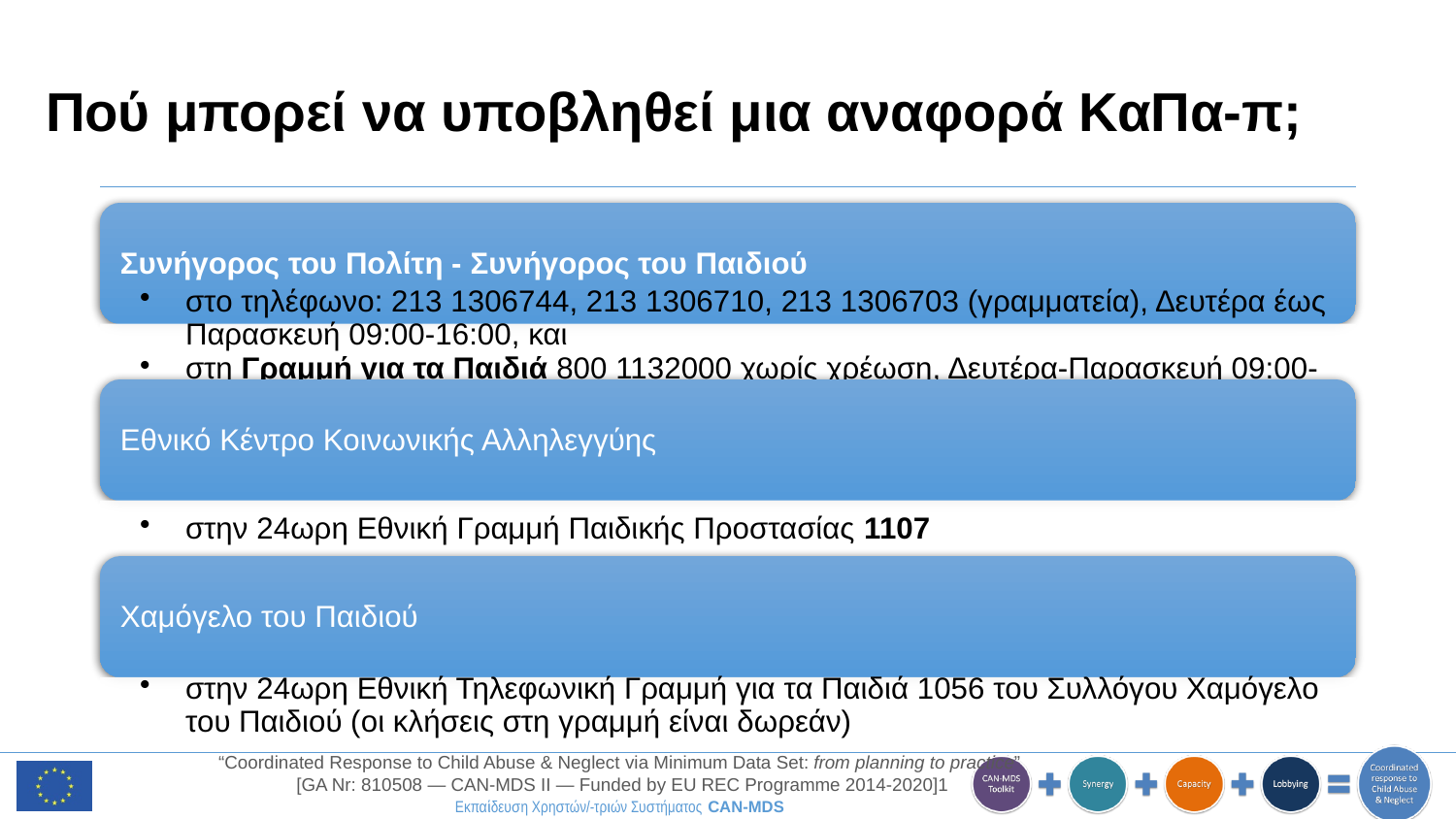

# Πού μπορεί να υποβληθεί μια αναφορά ΚαΠα-π;
Εθνικό Κέντρο Κοινωνικής Αλληλεγγύης
Χαμόγελο του Παιδιού
στην 24ωρη Εθνική Γραμμή Παιδικής Προστασίας 1107
στην 24ωρη Εθνική Τηλεφωνική Γραμμή για τα Παιδιά 1056 του Συλλόγου Χαμόγελο του Παιδιού (οι κλήσεις στη γραμμή είναι δωρεάν)
Συνήγορος του Πολίτη - Συνήγορος του Παιδιού
στο τηλέφωνο: 213 1306744, 213 1306710, 213 1306703 (γραμματεία), Δευτέρα έως Παρασκευή 09:00-16:00, και
στη Γραμμή για τα Παιδιά 800 1132000 χωρίς χρέωση, Δευτέρα-Παρασκευή 09:00-16:00